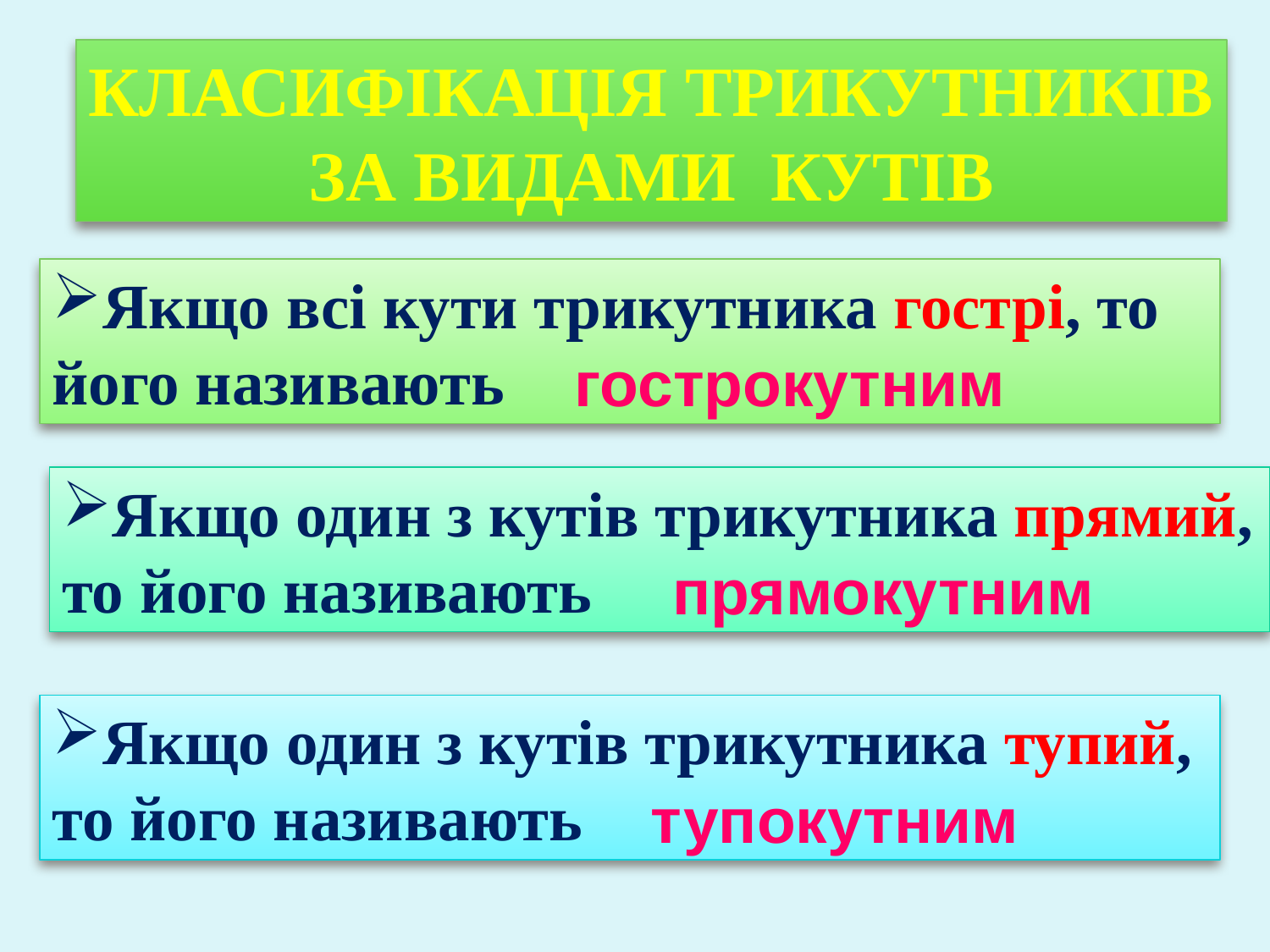

Класифікація трикутників
За видами  кутів
Якщо всі кути трикутника гострі, то його називають
гострокутним
Якщо один з кутів трикутника прямий, то його називають
прямокутним
Якщо один з кутів трикутника тупий, то його називають
тупокутним